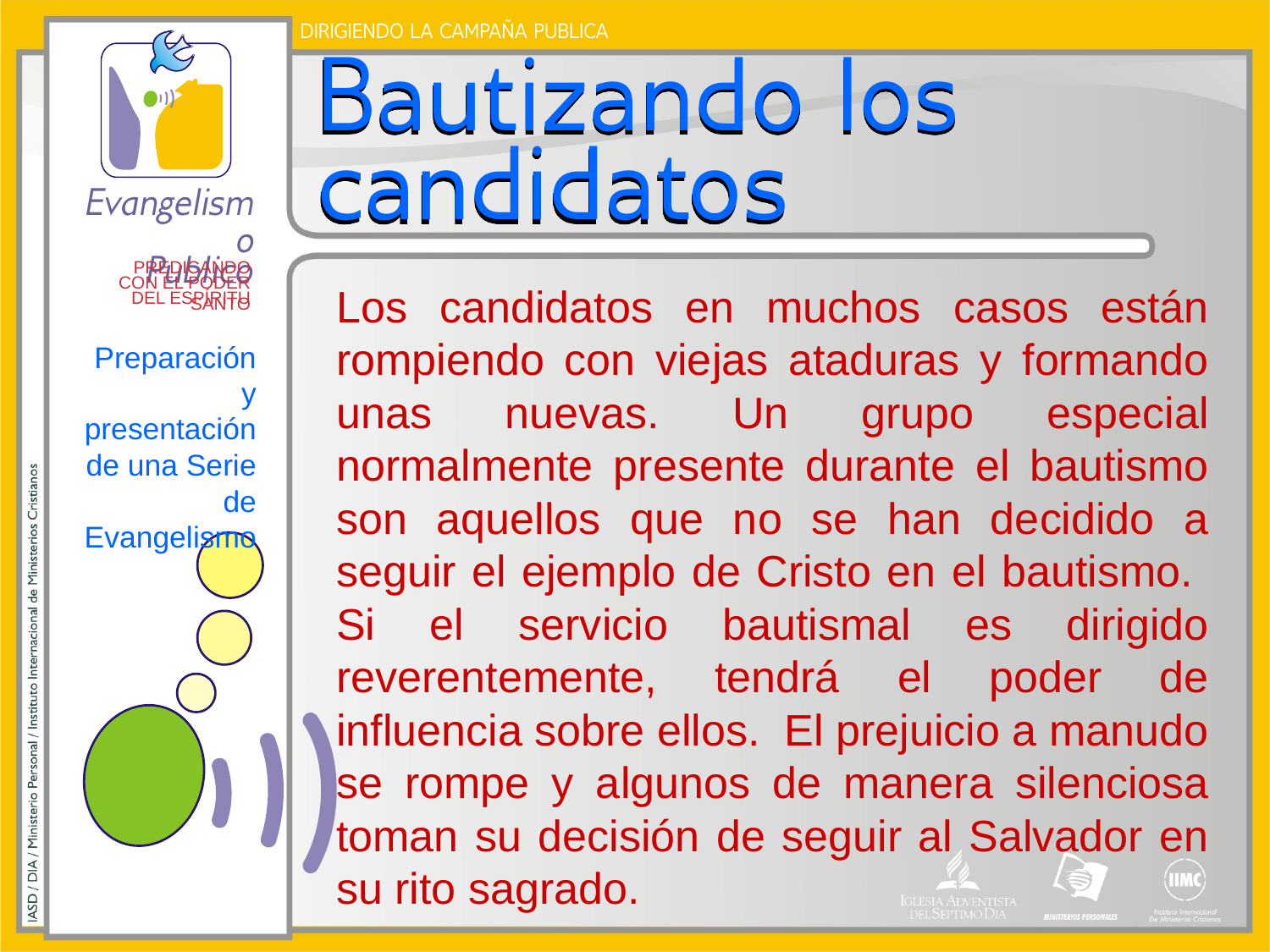

DIRIGIENDO LA CAMPAÑA PUBLICA
# Bautizando los candidatos
Los candidatos en muchos casos están rompiendo con viejas ataduras y formando unas nuevas. Un grupo especial normalmente presente durante el bautismo son aquellos que no se han decidido a seguir el ejemplo de Cristo en el bautismo.  Si el servicio bautismal es dirigido reverentemente, tendrá el poder de influencia sobre ellos.  El prejuicio a manudo se rompe y algunos de manera silenciosa toman su decisión de seguir al Salvador en su rito sagrado.